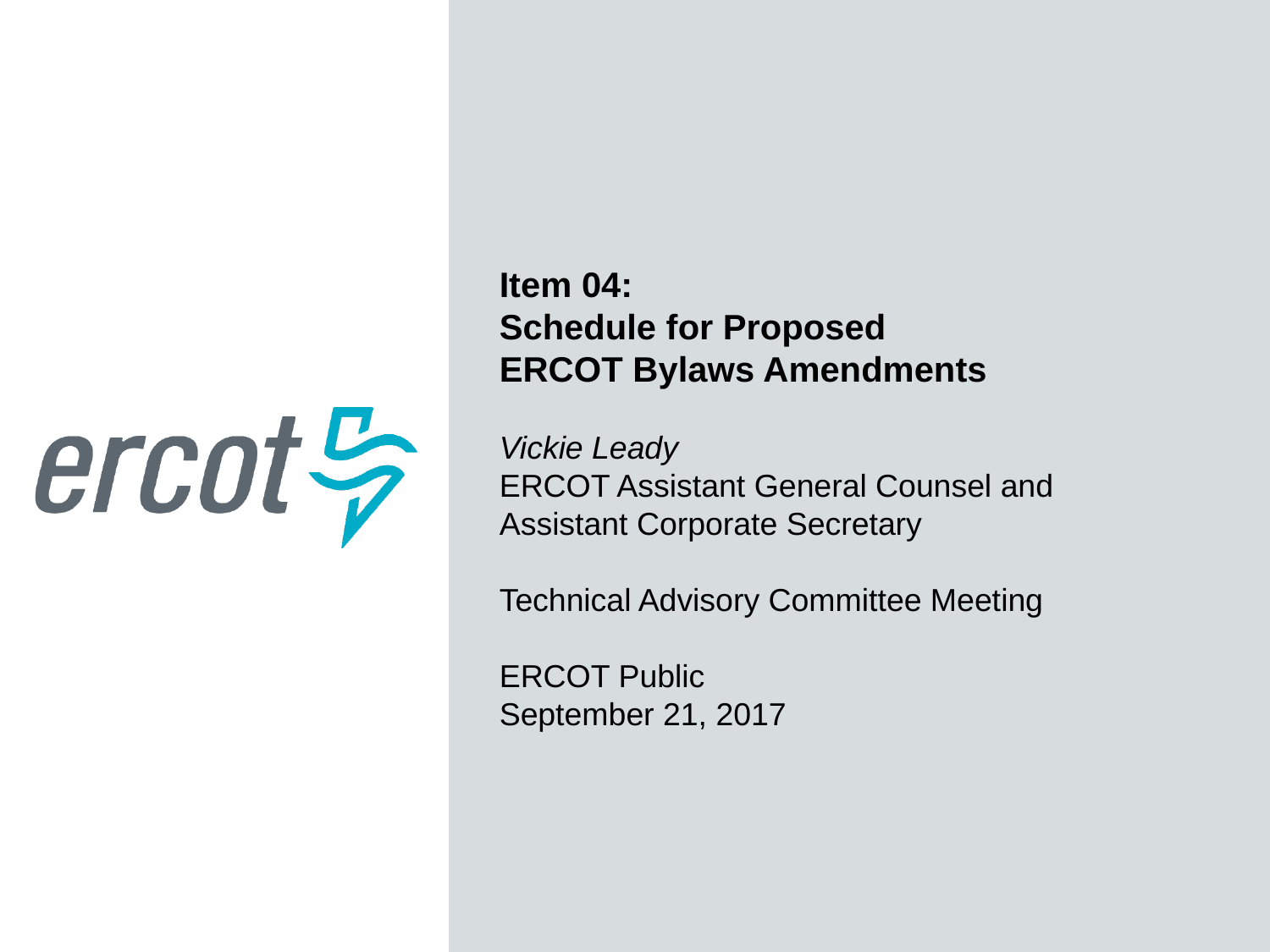

Item 04:
Schedule for Proposed
ERCOT Bylaws Amendments

Vickie Leady
ERCOT Assistant General Counsel and
Assistant Corporate Secretary

Technical Advisory Committee Meeting

ERCOT Public
September 21, 2017